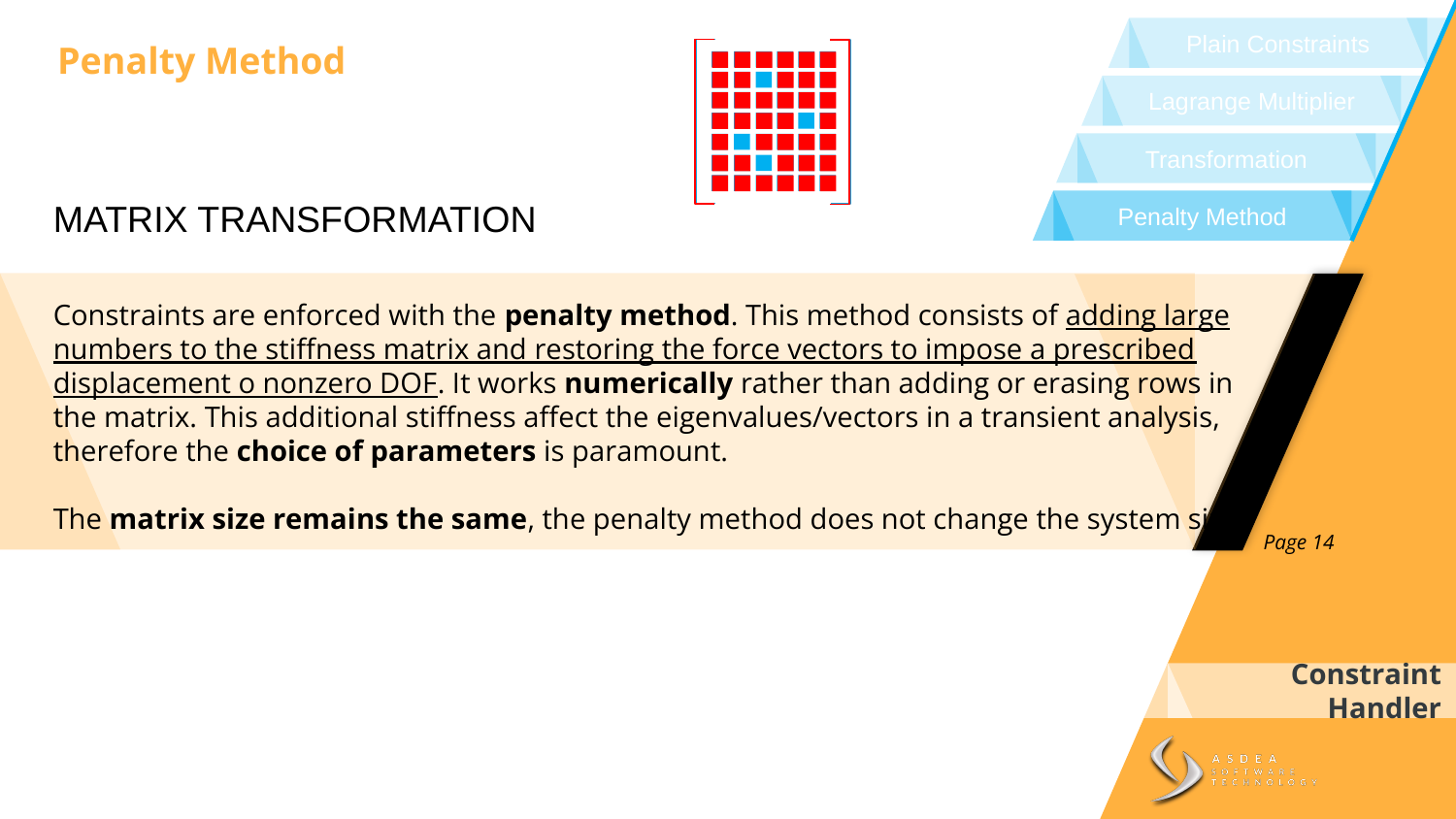

Plain Constraints

Penalty Method

Lagrange Multiplier

Transformation

MATRIX TRANSFORMATION

Penalty Method

Constraints are enforced with the penalty method. This method consists of adding large numbers to the stiffness matrix and restoring the force vectors to impose a prescribed displacement o nonzero DOF. It works numerically rather than adding or erasing rows in the matrix. This additional stiffness affect the eigenvalues/vectors in a transient analysis, therefore the choice of parameters is paramount.

The matrix size remains the same, the penalty method does not change the system size.
Page 14

Constraint Handler